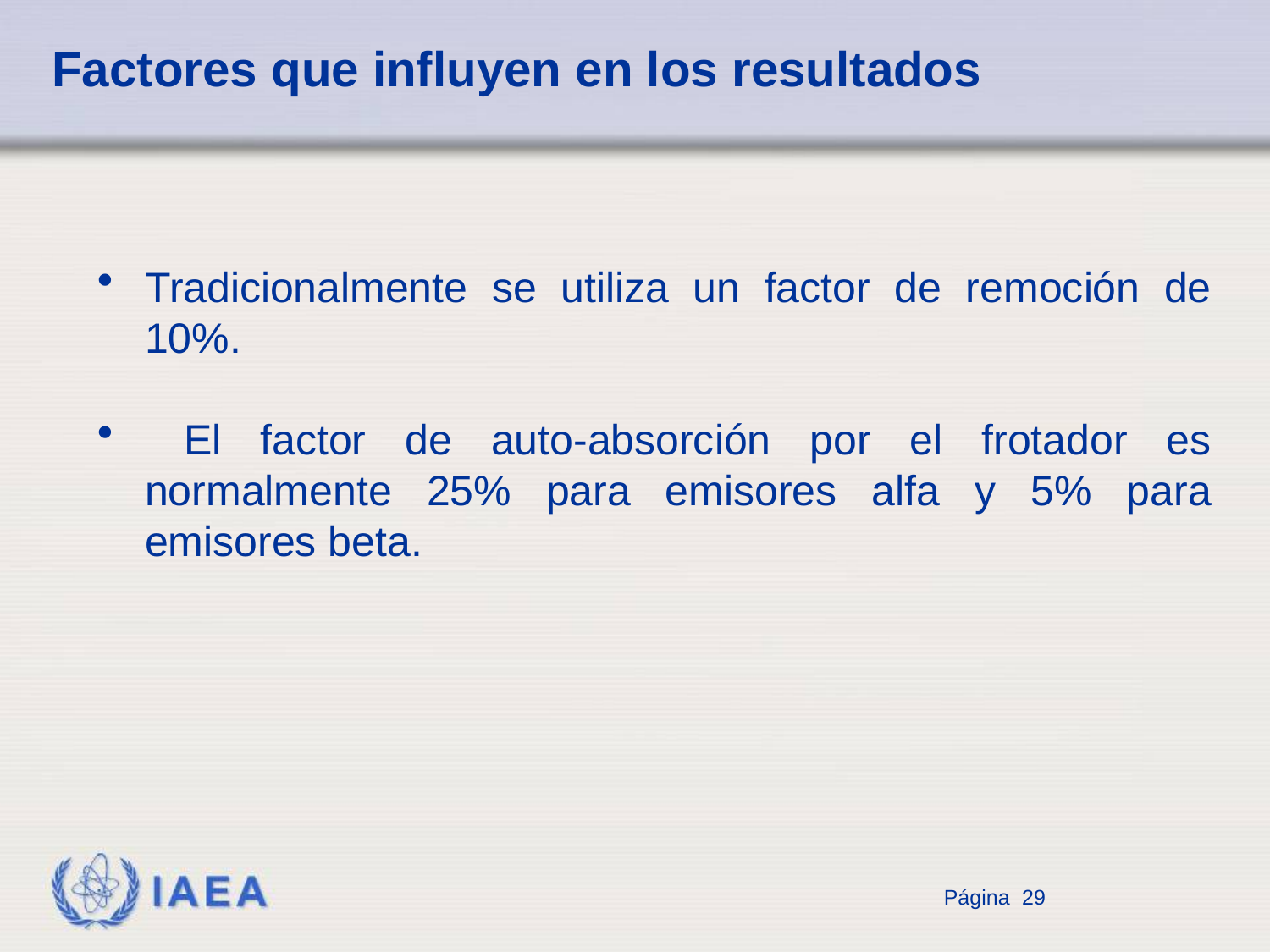

# Factores que influyen en los resultados
Tradicionalmente se utiliza un factor de remoción de 10%.

 El factor de auto-absorción por el frotador es normalmente 25% para emisores alfa y 5% para emisores beta.